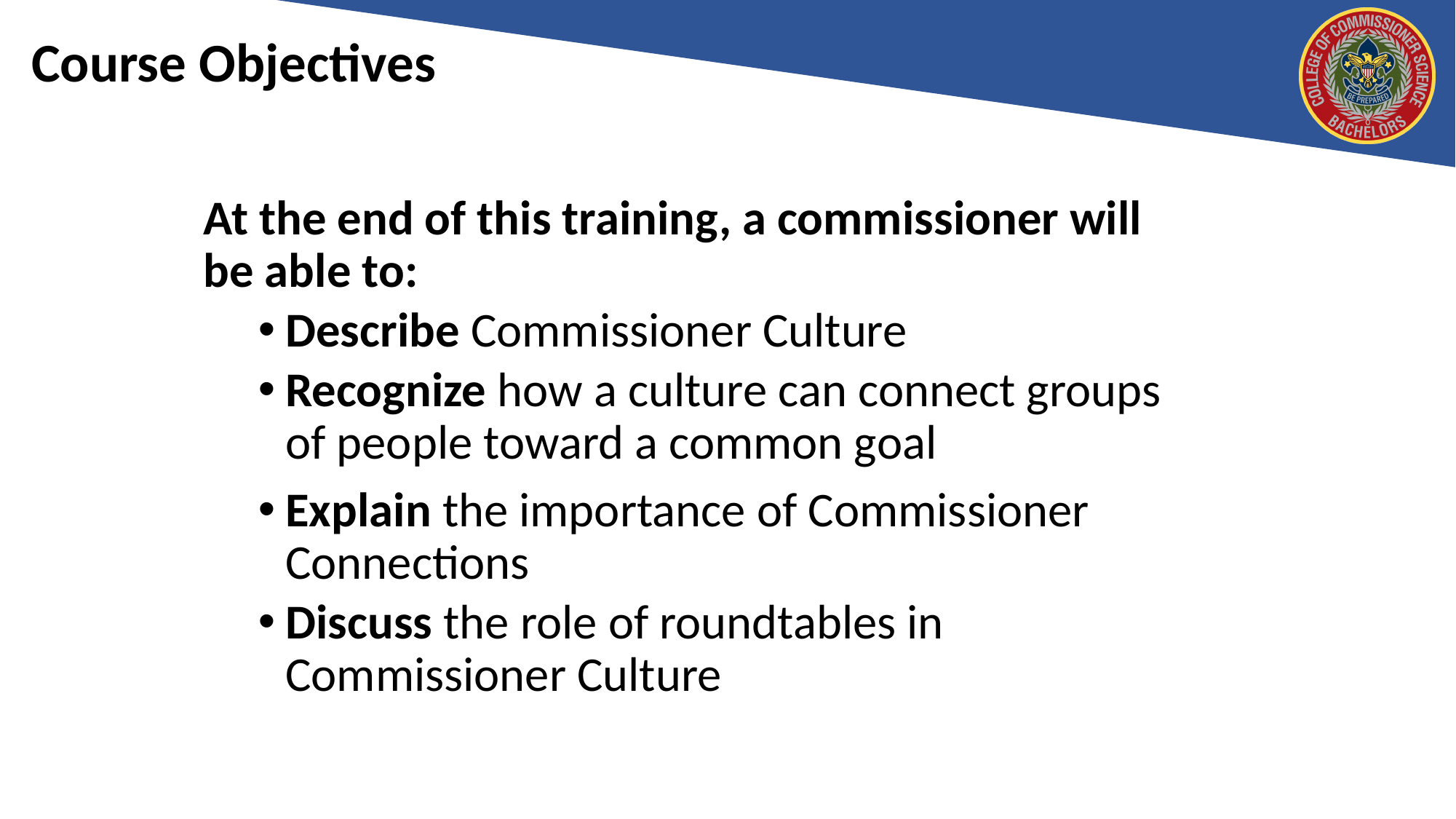

# Course Objectives
At the end of this training, a commissioner will be able to:
Describe Commissioner Culture
Recognize how a culture can connect groups of people toward a common goal
Explain the importance of Commissioner Connections
Discuss the role of roundtables in Commissioner Culture